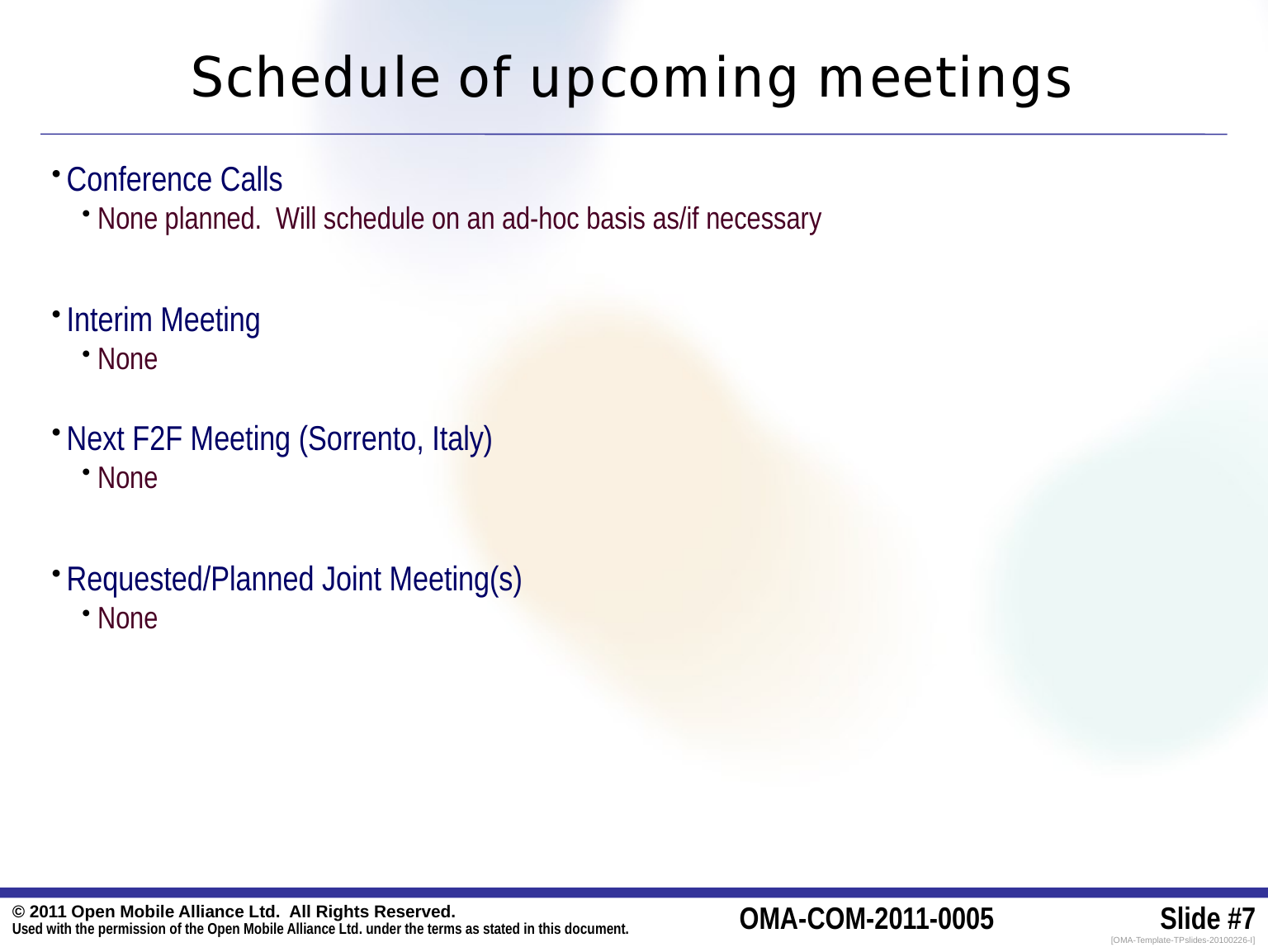

# Schedule of upcoming meetings
Conference Calls
None planned.  Will schedule on an ad-hoc basis as/if necessary

Interim Meeting
None

Next F2F Meeting (Sorrento, Italy)
None

Requested/Planned Joint Meeting(s)
None